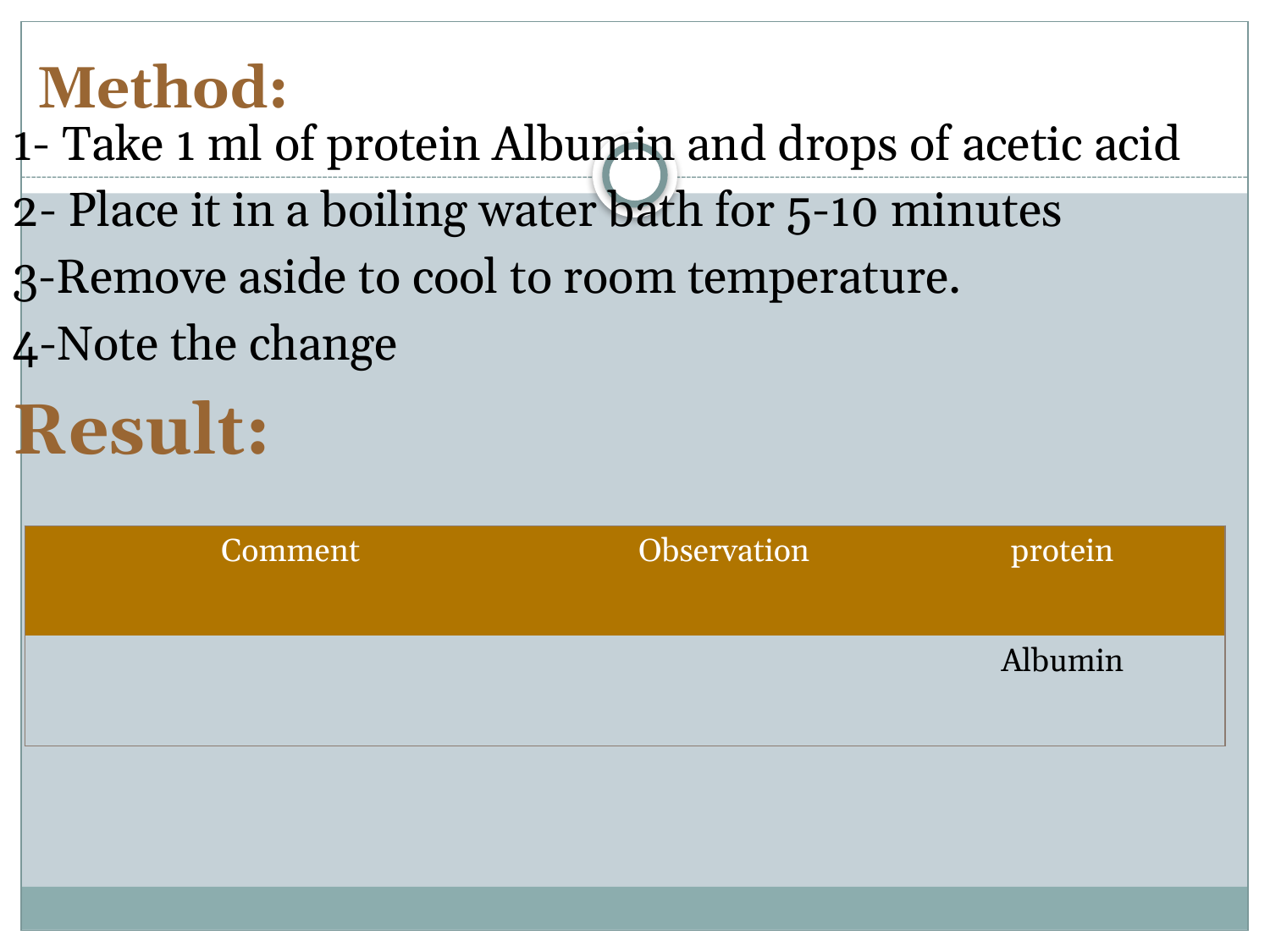

# Method:
1- Take 1 ml of protein Albumin and drops of acetic acid
2- Place it in a boiling water bath for 5-10 minutes
3-Remove aside to cool to room temperature.
4-Note the change
Result:

| Comment | Observation | protein |
| --- | --- | --- |
|  |  | Albumin |